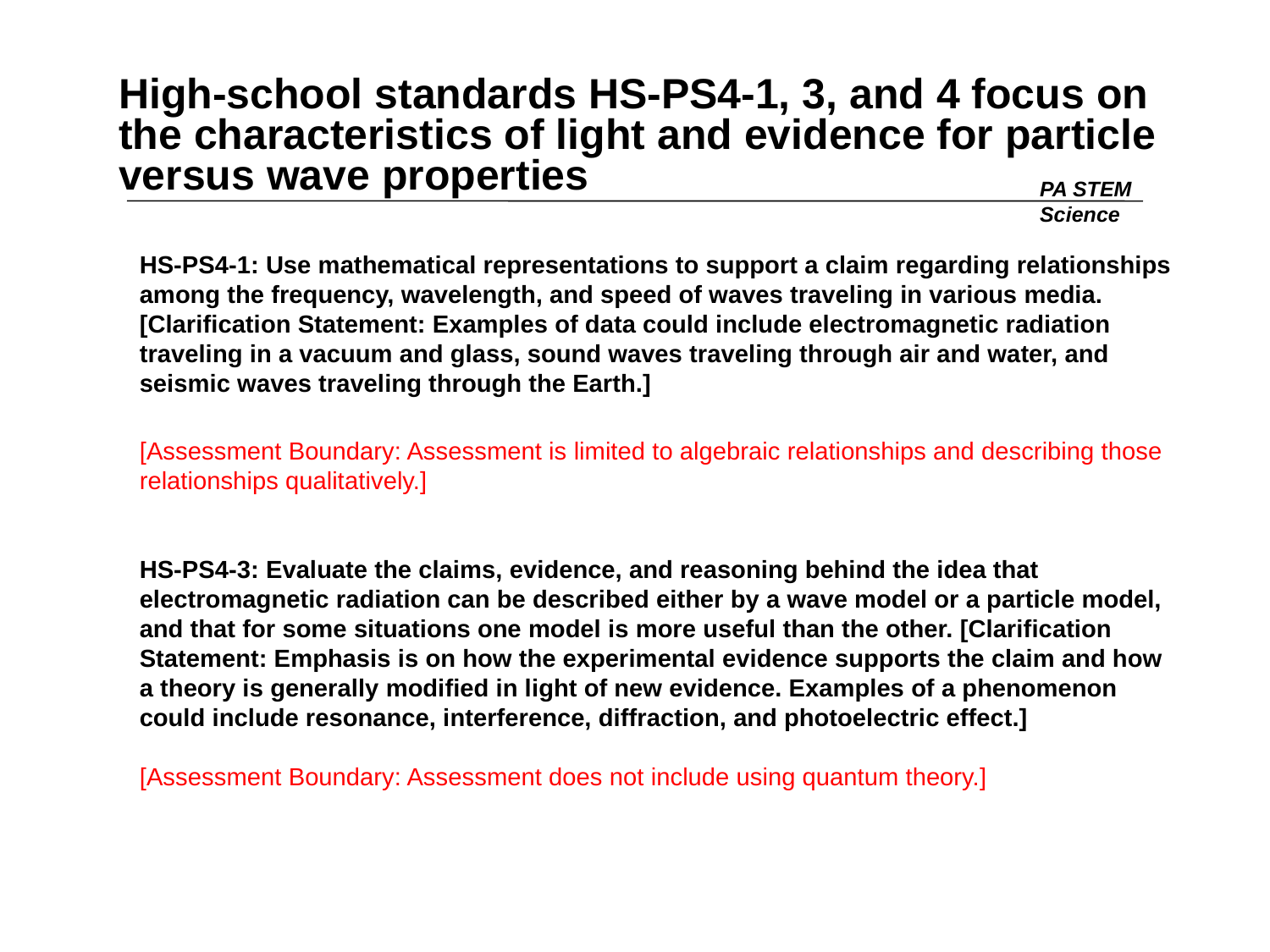

# High-school standards HS-PS4-1, 3, and 4 focus on the characteristics of light and evidence for particle versus wave properties
PA STEM
Science

HS-PS4-1: Use mathematical representations to support a claim regarding relationships among the frequency, wavelength, and speed of waves traveling in various media. [Clarification Statement: Examples of data could include electromagnetic radiation traveling in a vacuum and glass, sound waves traveling through air and water, and seismic waves traveling through the Earth.]

[Assessment Boundary: Assessment is limited to algebraic relationships and describing those relationships qualitatively.]

HS-PS4-3: Evaluate the claims, evidence, and reasoning behind the idea that electromagnetic radiation can be described either by a wave model or a particle model, and that for some situations one model is more useful than the other. [Clarification Statement: Emphasis is on how the experimental evidence supports the claim and how a theory is generally modified in light of new evidence. Examples of a phenomenon could include resonance, interference, diffraction, and photoelectric effect.]

[Assessment Boundary: Assessment does not include using quantum theory.]